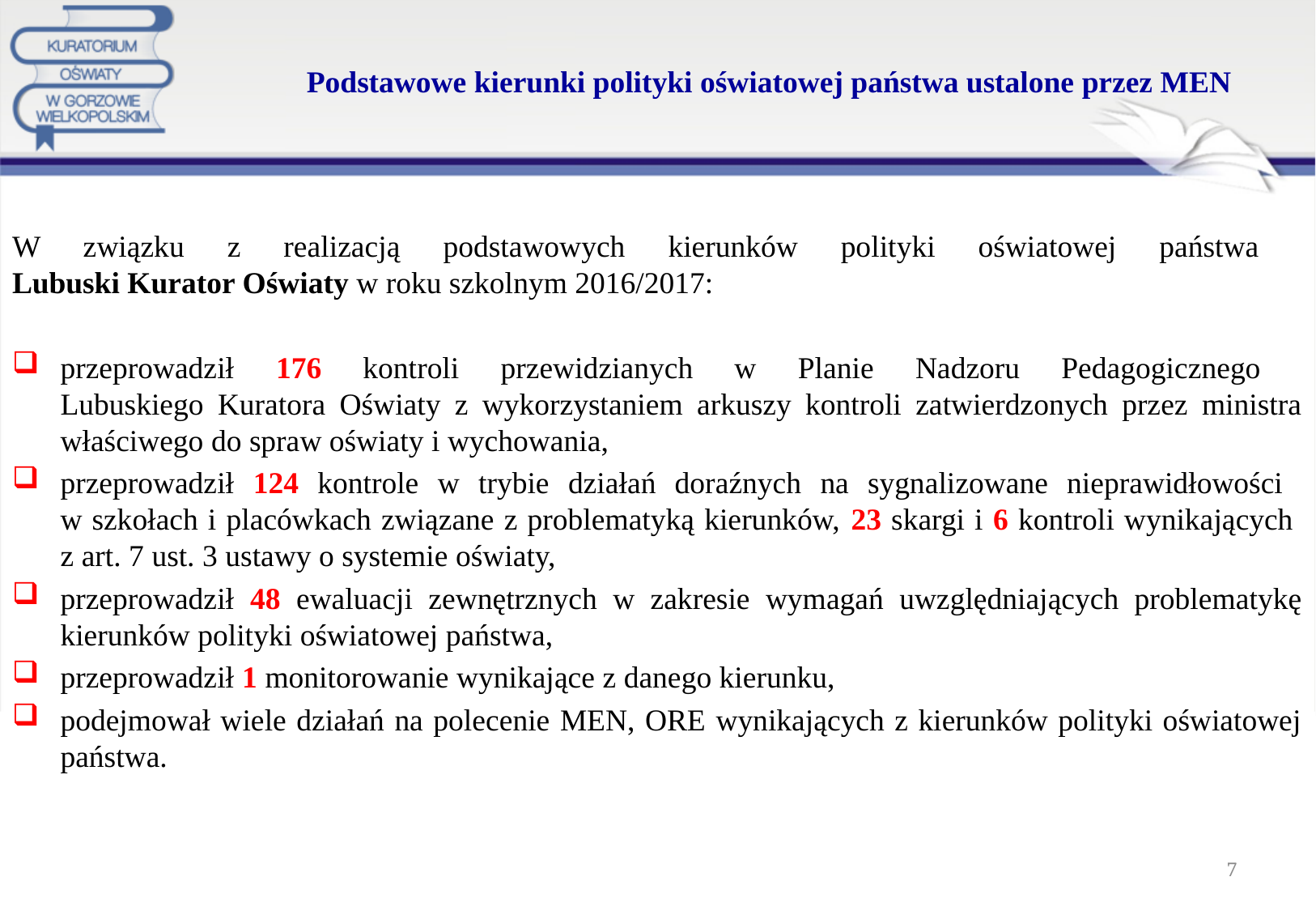

# Podstawowe kierunki polityki oświatowej państwa ustalone przez MEN

W związku z realizacją podstawowych kierunków polityki oświatowej państwa
Lubuski Kurator Oświaty w roku szkolnym 2016/2017:

przeprowadził 176 kontroli przewidzianych w Planie Nadzoru Pedagogicznego
Lubuskiego Kuratora Oświaty z wykorzystaniem arkuszy kontroli zatwierdzonych przez ministra właściwego do spraw oświaty i wychowania,
przeprowadził 124 kontrole w trybie działań doraźnych na sygnalizowane nieprawidłowości
w szkołach i placówkach związane z problematyką kierunków, 23 skargi i 6 kontroli wynikających
z art. 7 ust. 3 ustawy o systemie oświaty,
przeprowadził 48 ewaluacji zewnętrznych w zakresie wymagań uwzględniających problematykę kierunków polityki oświatowej państwa,
przeprowadził 1 monitorowanie wynikające z danego kierunku,
podejmował wiele działań na polecenie MEN, ORE wynikających z kierunków polityki oświatowej państwa.

7